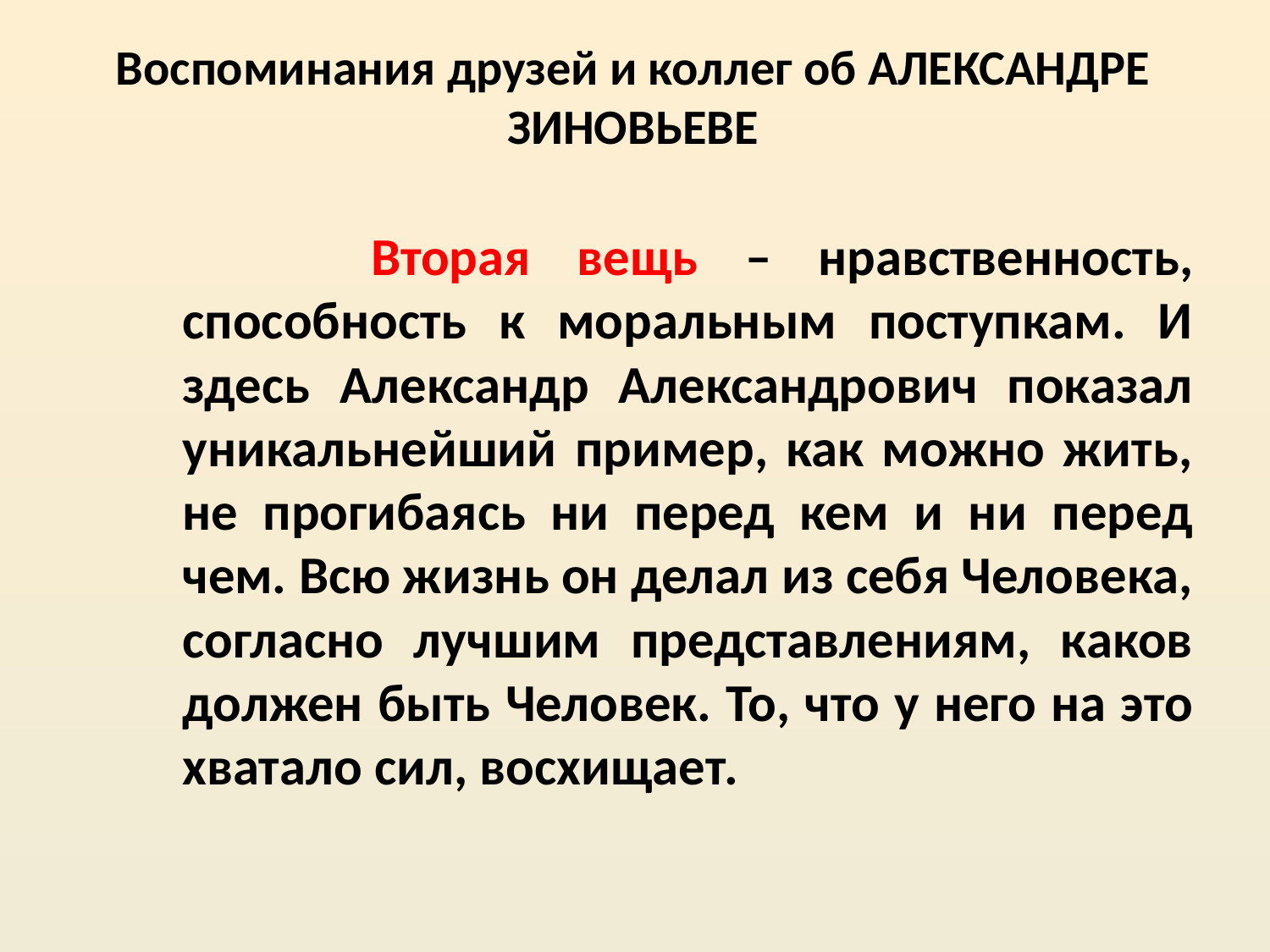

# Воспоминания друзей и коллег об АЛЕКСАНДРЕ ЗИНОВЬЕВЕ
     Вторая вещь – нравственность, способность к моральным поступкам. И здесь Александр Александрович показал уникальнейший пример, как можно жить, не прогибаясь ни перед кем и ни перед чем. Всю жизнь он делал из себя Человека, согласно лучшим представлениям, каков должен быть Человек. То, что у него на это хватало сил, восхищает.